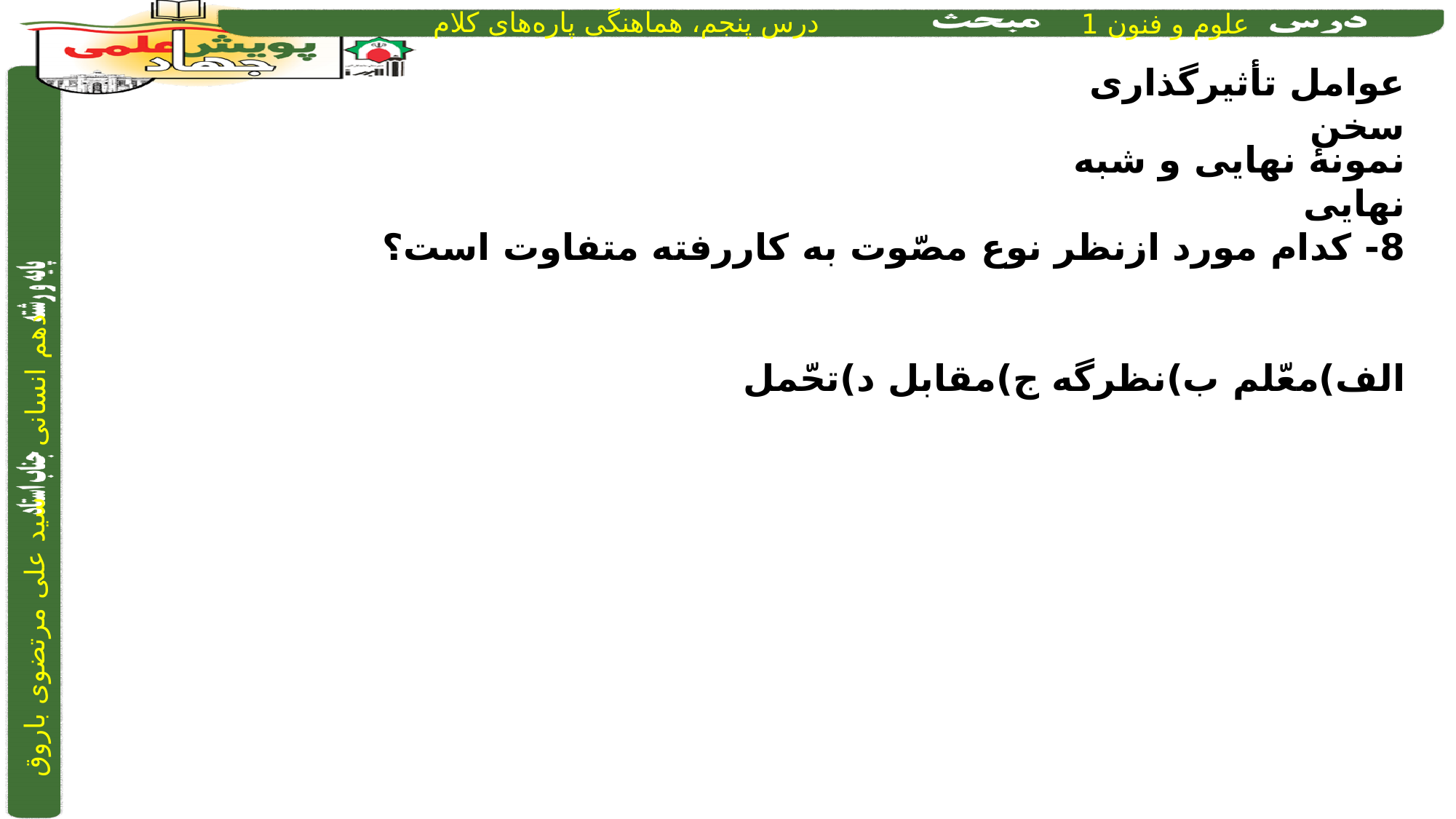

عوامل تأثیرگذاری سخن

8- كدام مورد ازنظر نوع مصّوت به كاررفته متفاوت است؟

الف)معّلم	 ب)نظرگه	 ج)مقابل	 د)تحّمل
نمونۀ نهایی و شبه نهایی